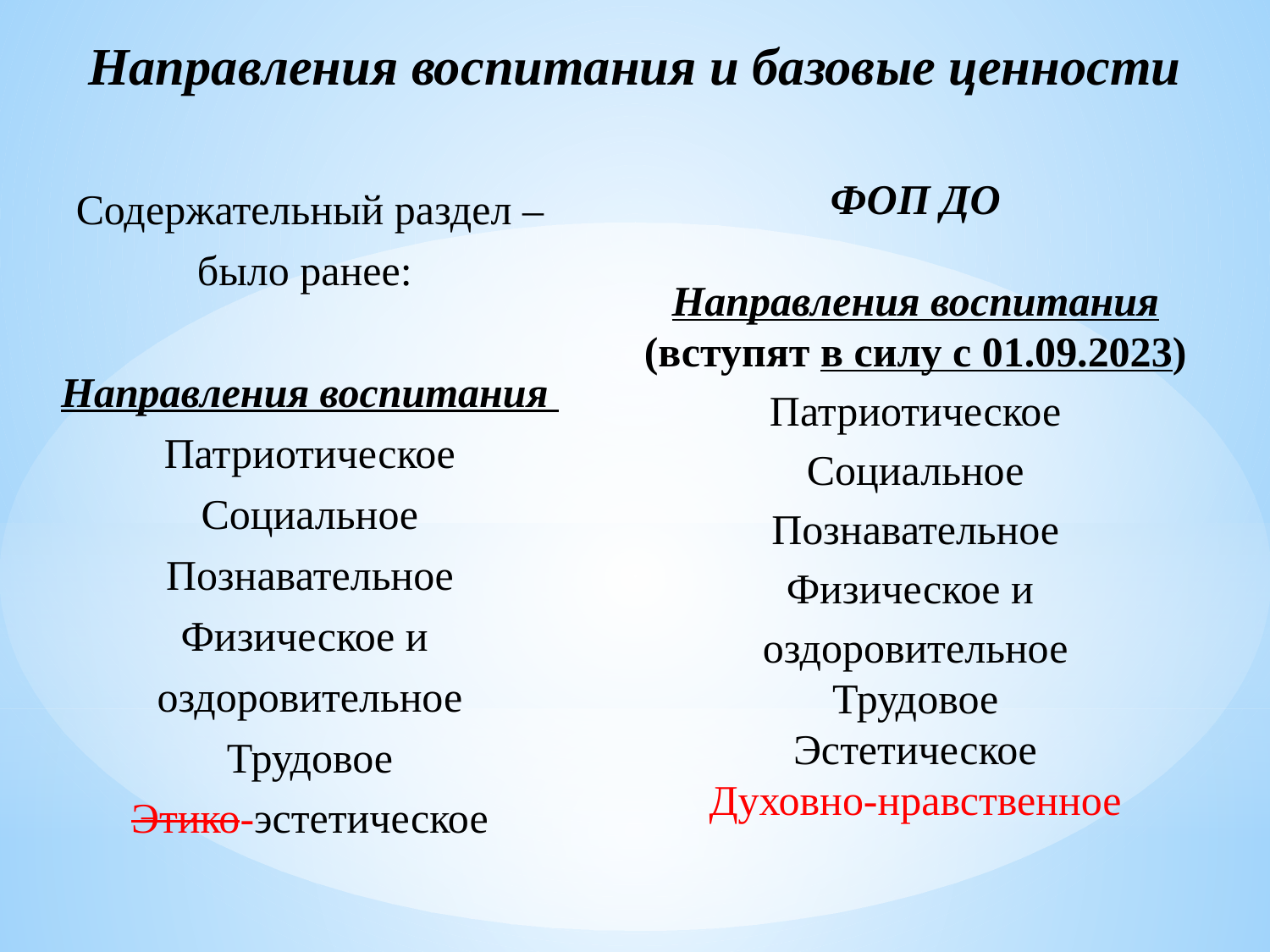

# Направления воспитания и базовые ценности
Содержательный раздел – было ранее:

Направления воспитания
Патриотическое
Социальное
Познавательное
Физическое и
оздоровительное
Трудовое
Этико-эстетическое

ФОП ДО

Направления воспитания (вступят в силу с 01.09.2023)
Патриотическое
Социальное
Познавательное
Физическое и
оздоровительное
Трудовое
Эстетическое
Духовно-нравственное